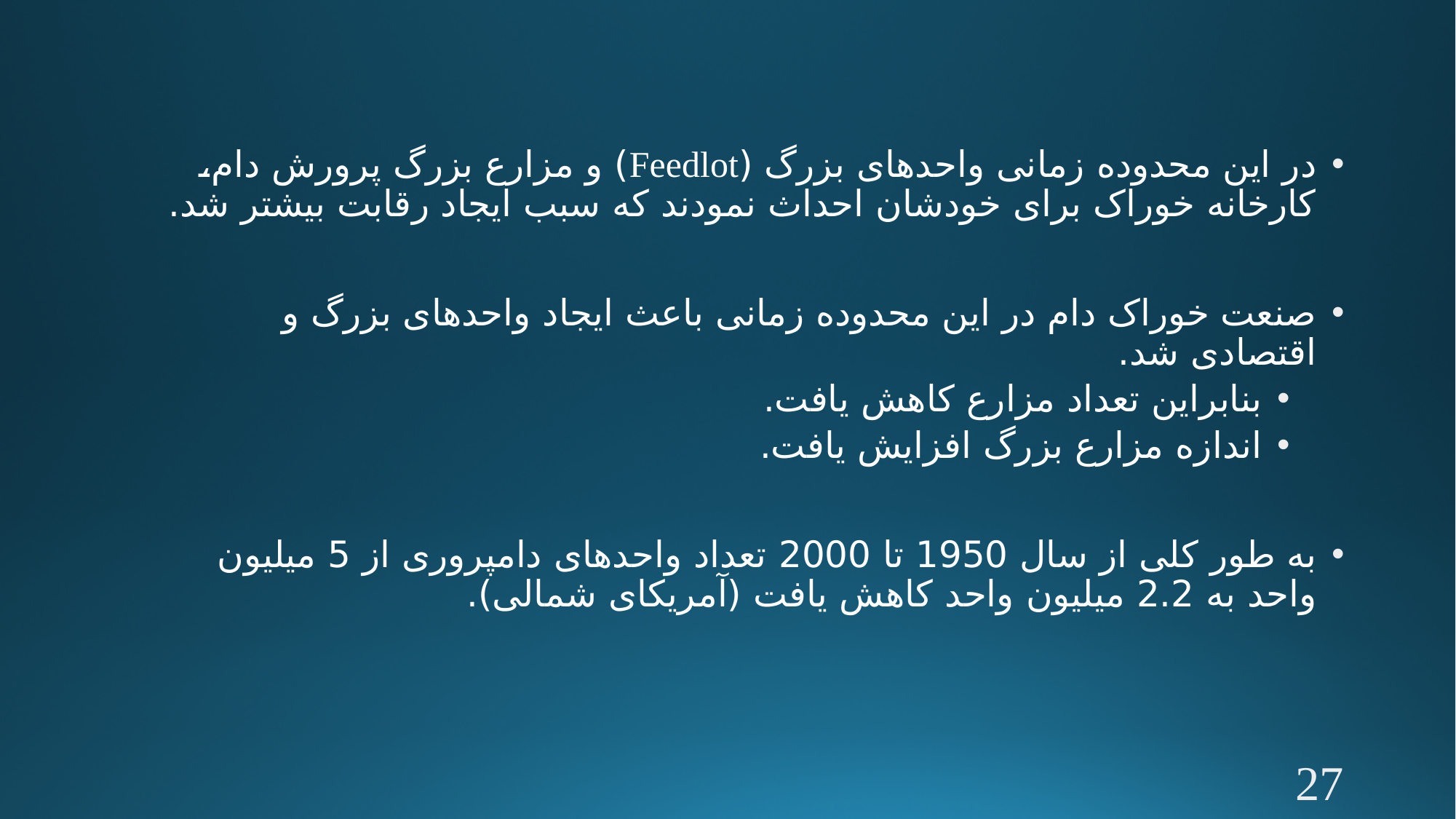

#
در این محدوده زمانی واحدهای بزرگ (Feedlot) و مزارع بزرگ پرورش دام، کارخانه خوراک برای خودشان احداث نمودند که سبب ایجاد رقابت بیشتر شد.

صنعت خوراک دام در این محدوده زمانی باعث ایجاد واحدهای بزرگ و اقتصادی شد.
بنابراین تعداد مزارع کاهش یافت.
اندازه مزارع بزرگ افزایش یافت.

به طور کلی از سال 1950 تا 2000 تعداد واحدهای دامپروری از 5 میلیون واحد به 2.2 میلیون واحد کاهش یافت (آمریکای شمالی).

27